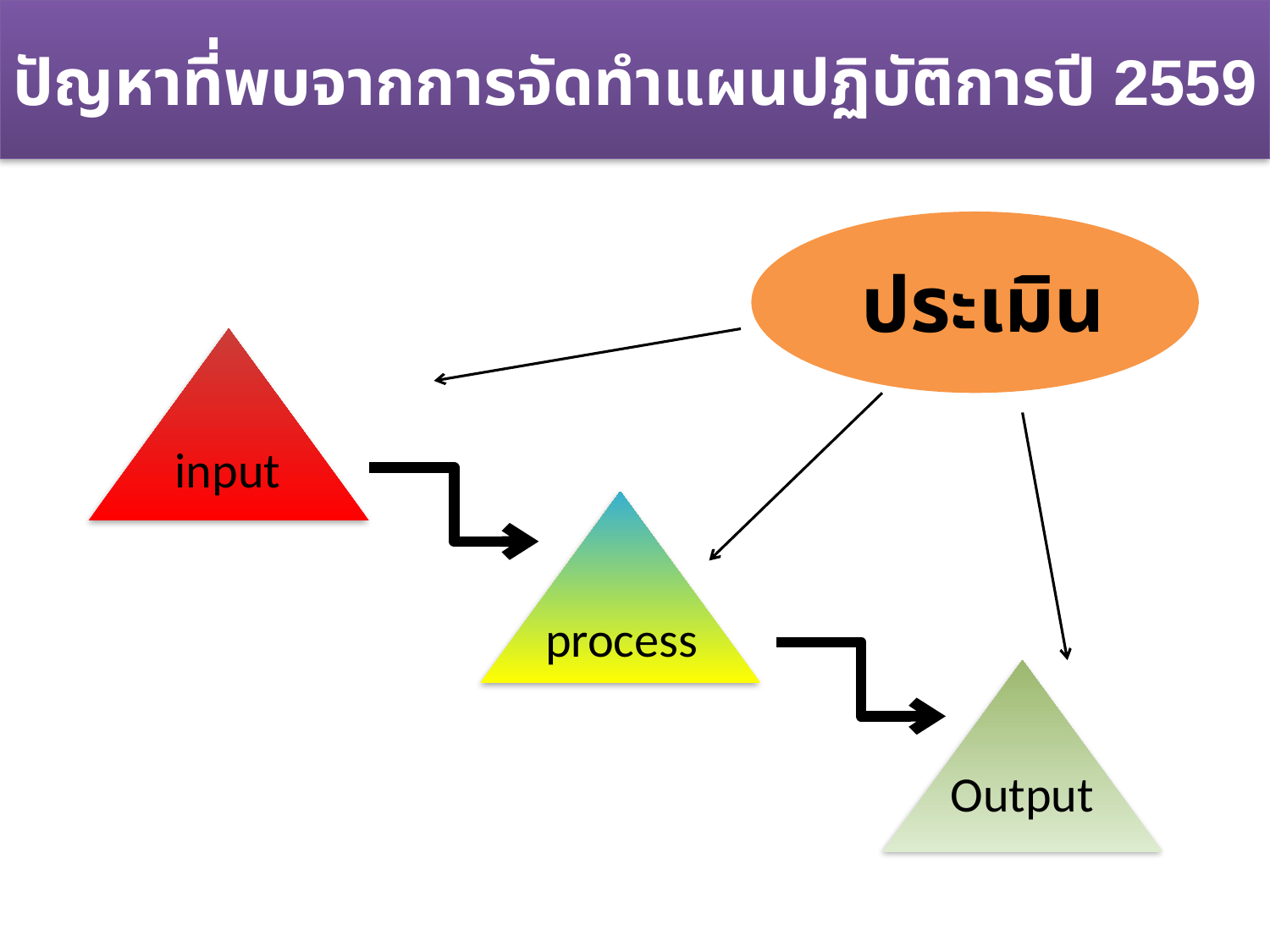

# ปัญหาที่พบจากการจัดทำแผนปฏิบัติการปี 2559

ประเมิน

input

process

Output